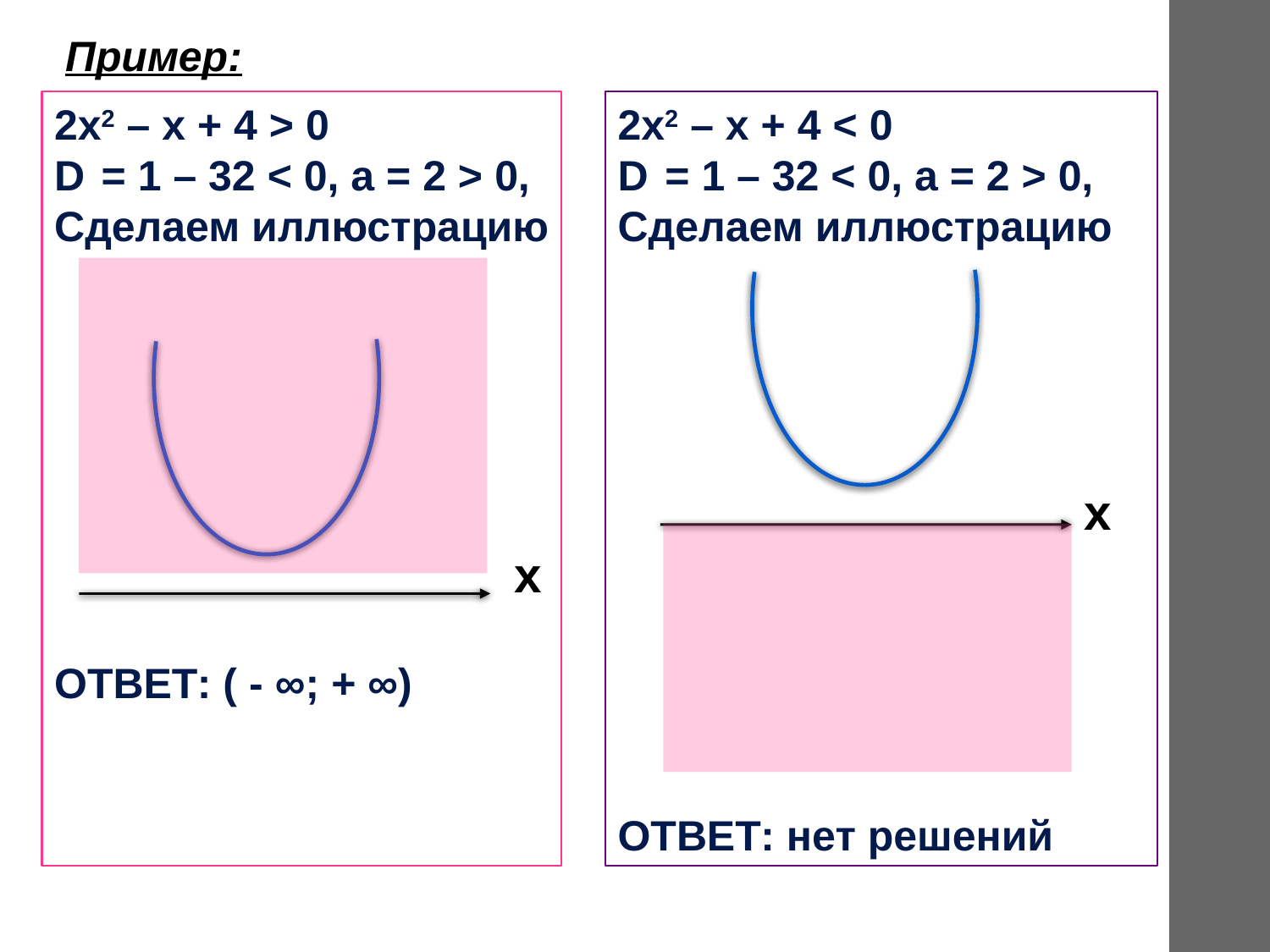

Пример:
2х2 – х + 4 > 0
D = 1 – 32 < 0, а = 2 > 0,
Сделаем иллюстрацию

ОТВЕТ: ( - ∞; + ∞)

2х2 – х + 4 < 0
D = 1 – 32 < 0, а = 2 > 0,
Сделаем иллюстрацию

ОТВЕТ: нет решений

х

х